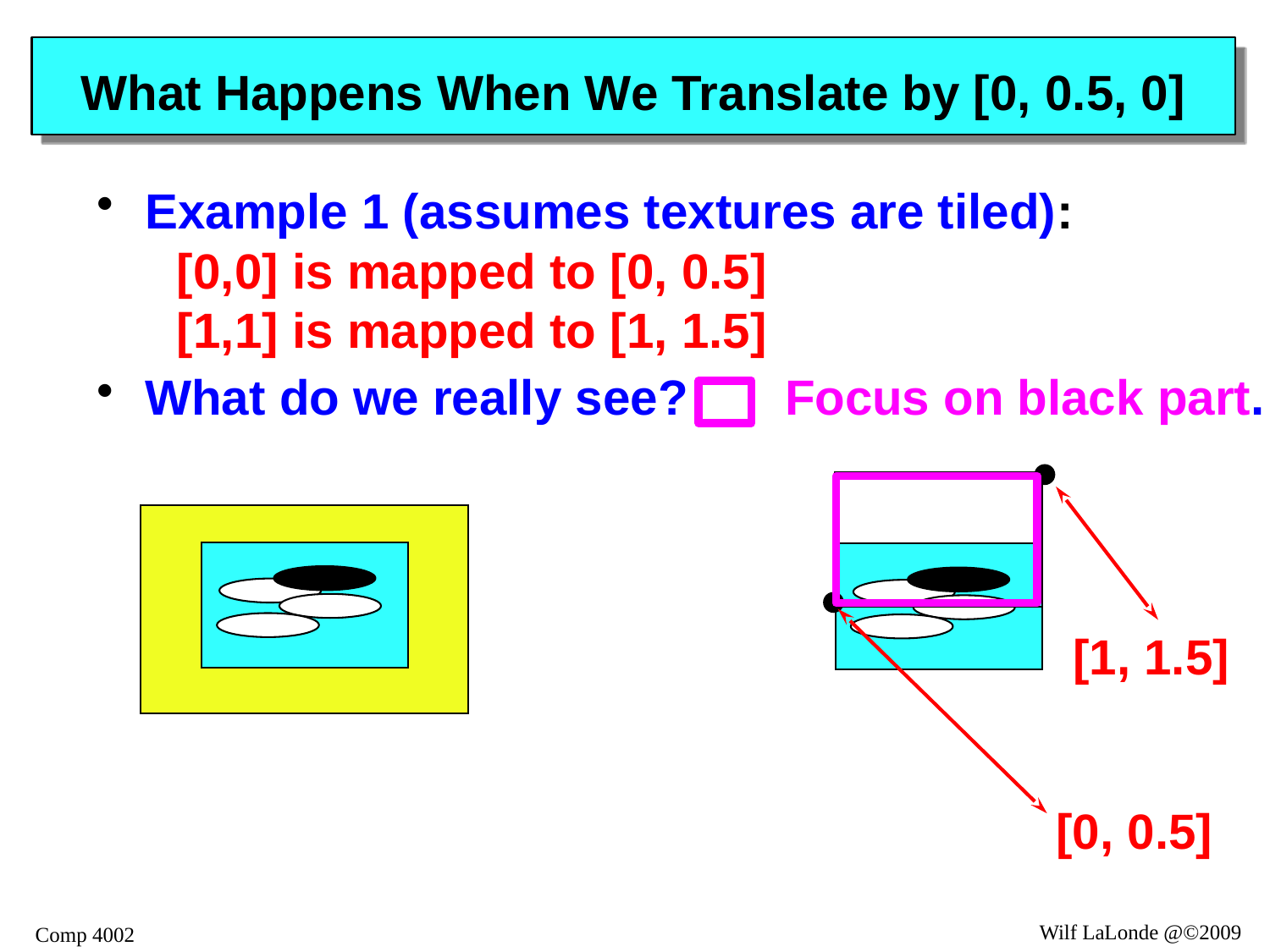

# What Happens When We Translate by [0, 0.5, 0]
Example 1 (assumes textures are tiled):
[0,0] is mapped to [0, 0.5]
[1,1] is mapped to [1, 1.5]
What do we really see?       Focus on black part.

[1, 1.5]
[0, 0.5]